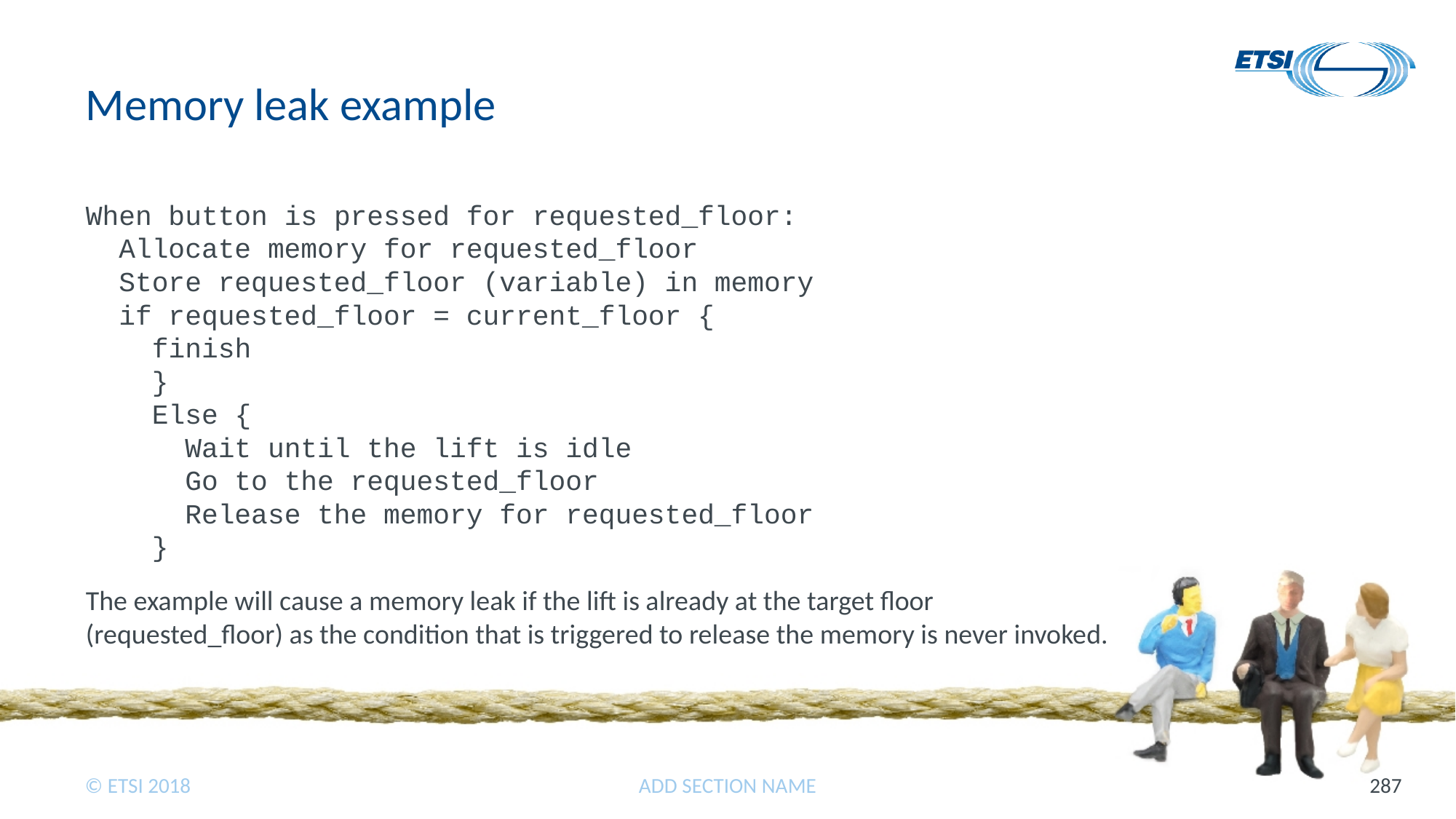

# Memory leak example
When button is pressed for requested_floor:
  Allocate memory for requested_floor
  Store requested_floor (variable) in memory
  if requested_floor = current_floor {
    finish
    }
    Else {
      Wait until the lift is idle
      Go to the requested_floor
      Release the memory for requested_floor
    }
The example will cause a memory leak if the lift is already at the target floor (requested_floor) as the condition that is triggered to release the memory is never invoked.
ADD SECTION NAME